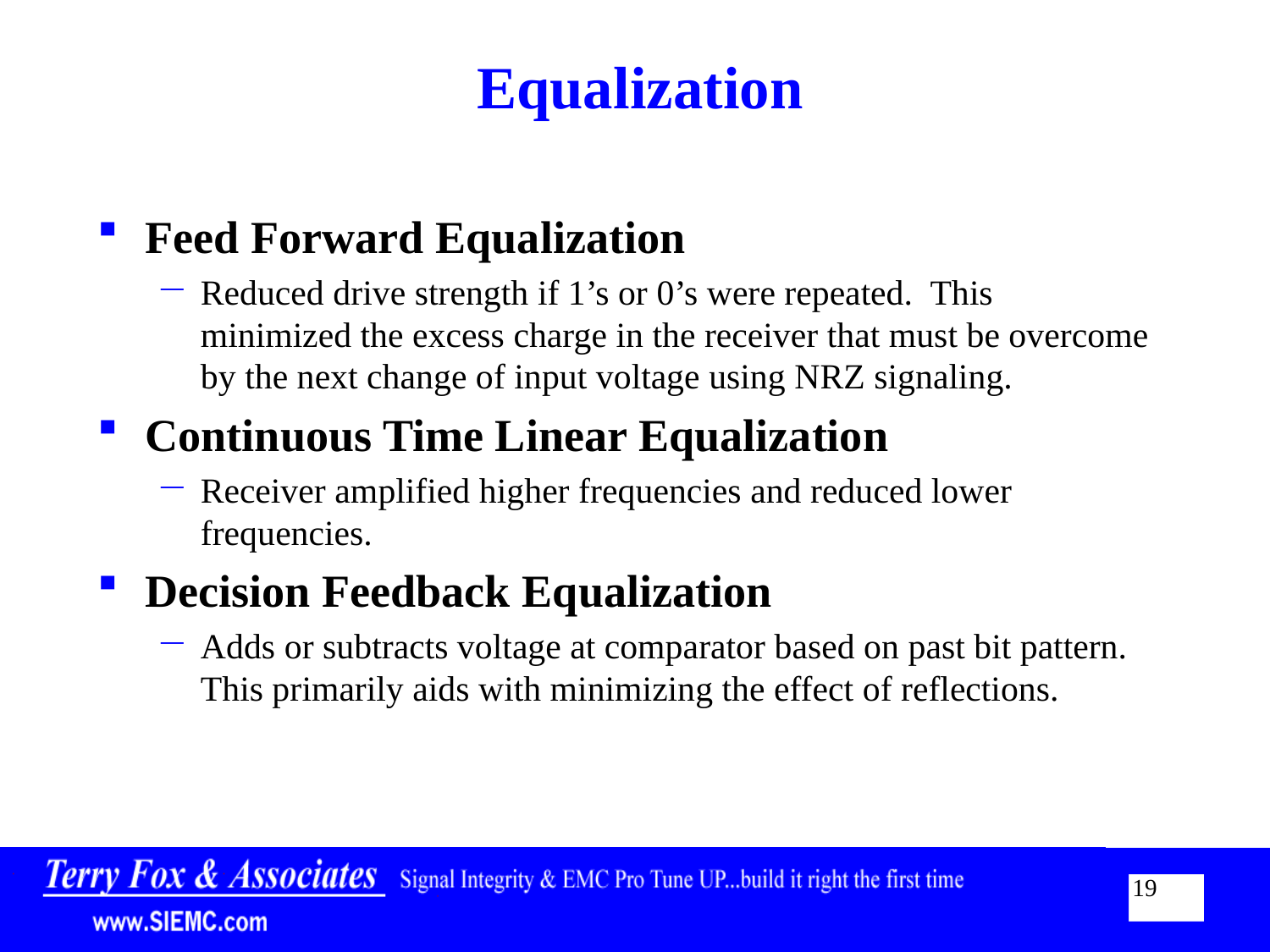

# Equalization
Feed Forward Equalization
Reduced drive strength if 1’s or 0’s were repeated.  This minimized the excess charge in the receiver that must be overcome by the next change of input voltage using NRZ signaling.
Continuous Time Linear Equalization
Receiver amplified higher frequencies and reduced lower frequencies.
Decision Feedback Equalization
Adds or subtracts voltage at comparator based on past bit pattern.  This primarily aids with minimizing the effect of reflections.

19